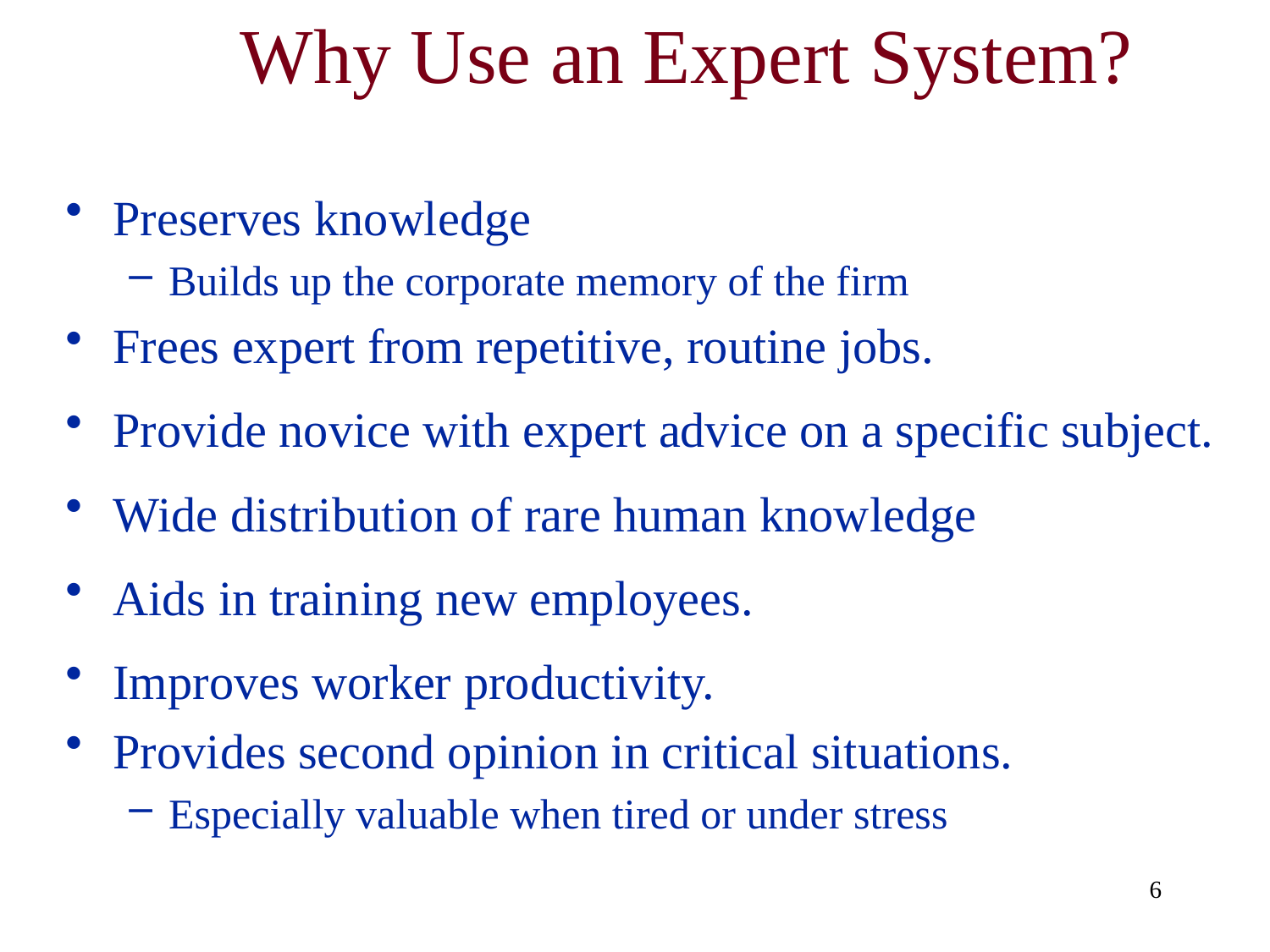

# Why Use an Expert System?
Preserves knowledge
Builds up the corporate memory of the firm
Frees expert from repetitive, routine jobs.
Provide novice with expert advice on a specific subject.
Wide distribution of rare human knowledge
Aids in training new employees.
Improves worker productivity.
Provides second opinion in critical situations.
Especially valuable when tired or under stress

6